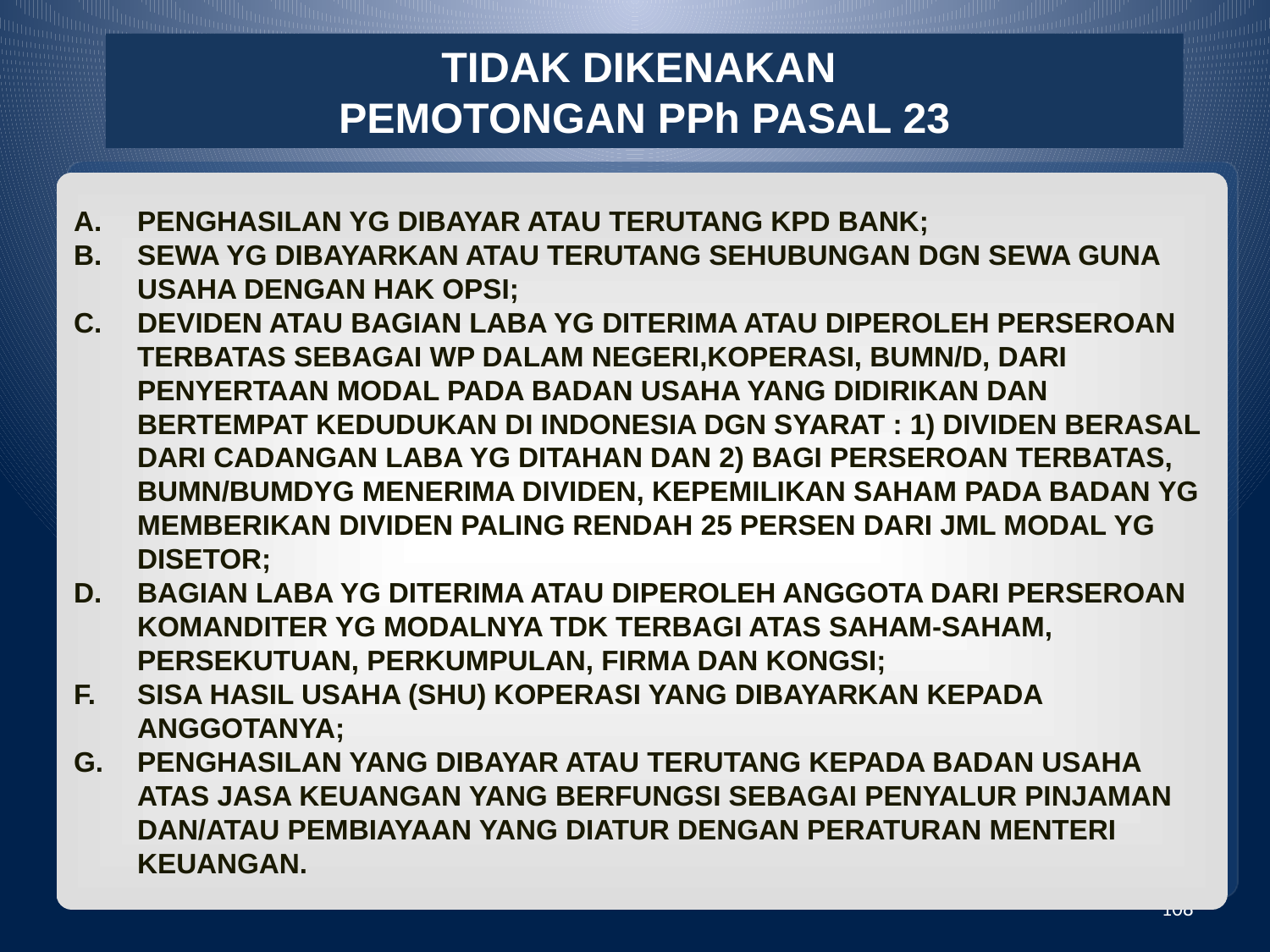

TIDAK DIKENAKAN
PEMOTONGAN PPh PASAL 23

A. 	PENGHASILAN YG DIBAYAR ATAU TERUTANG KPD BANK;
B. 	SEWA YG DIBAYARKAN ATAU TERUTANG SEHUBUNGAN DGN SEWA GUNA USAHA DENGAN HAK OPSI;
C. 	DEVIDEN ATAU BAGIAN LABA YG DITERIMA ATAU DIPEROLEH PERSEROAN TERBATAS SEBAGAI WP DALAM NEGERI,KOPERASI, BUMN/D, DARI PENYERTAAN MODAL PADA BADAN USAHA YANG DIDIRIKAN DAN BERTEMPAT KEDUDUKAN DI INDONESIA DGN SYARAT : 1) DIVIDEN BERASAL DARI CADANGAN LABA YG DITAHAN DAN 2) BAGI PERSEROAN TERBATAS, BUMN/BUMDYG MENERIMA DIVIDEN, KEPEMILIKAN SAHAM PADA BADAN YG MEMBERIKAN DIVIDEN PALING RENDAH 25 PERSEN DARI JML MODAL YG DISETOR;
D. 	BAGIAN LABA YG DITERIMA ATAU DIPEROLEH ANGGOTA DARI PERSEROAN KOMANDITER YG MODALNYA TDK TERBAGI ATAS SAHAM-SAHAM, PERSEKUTUAN, PERKUMPULAN, FIRMA DAN KONGSI;
SISA HASIL USAHA (SHU) KOPERASI YANG DIBAYARKAN KEPADA ANGGOTANYA;
PENGHASILAN YANG DIBAYAR ATAU TERUTANG KEPADA BADAN USAHA ATAS JASA KEUANGAN YANG BERFUNGSI SEBAGAI PENYALUR PINJAMAN DAN/ATAU PEMBIAYAAN YANG DIATUR DENGAN PERATURAN MENTERI KEUANGAN.

108